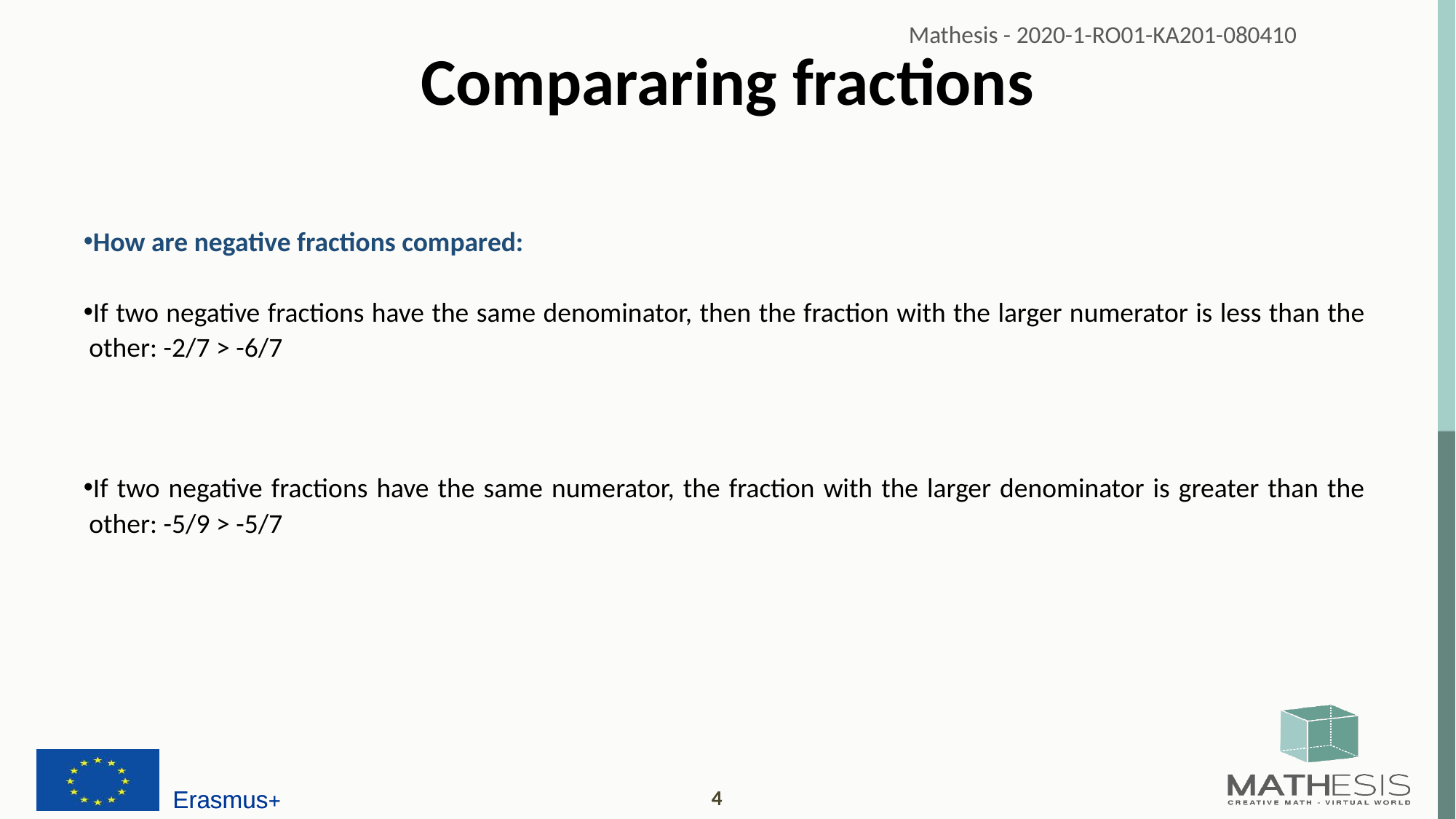

# Compararing fractions
How are negative fractions compared:
If two negative fractions have the same denominator, then the fraction with the larger numerator is less than the other: -2/7 > -6/7

If two negative fractions have the same numerator, the fraction with the larger denominator is greater than the other: -5/9 > -5/7